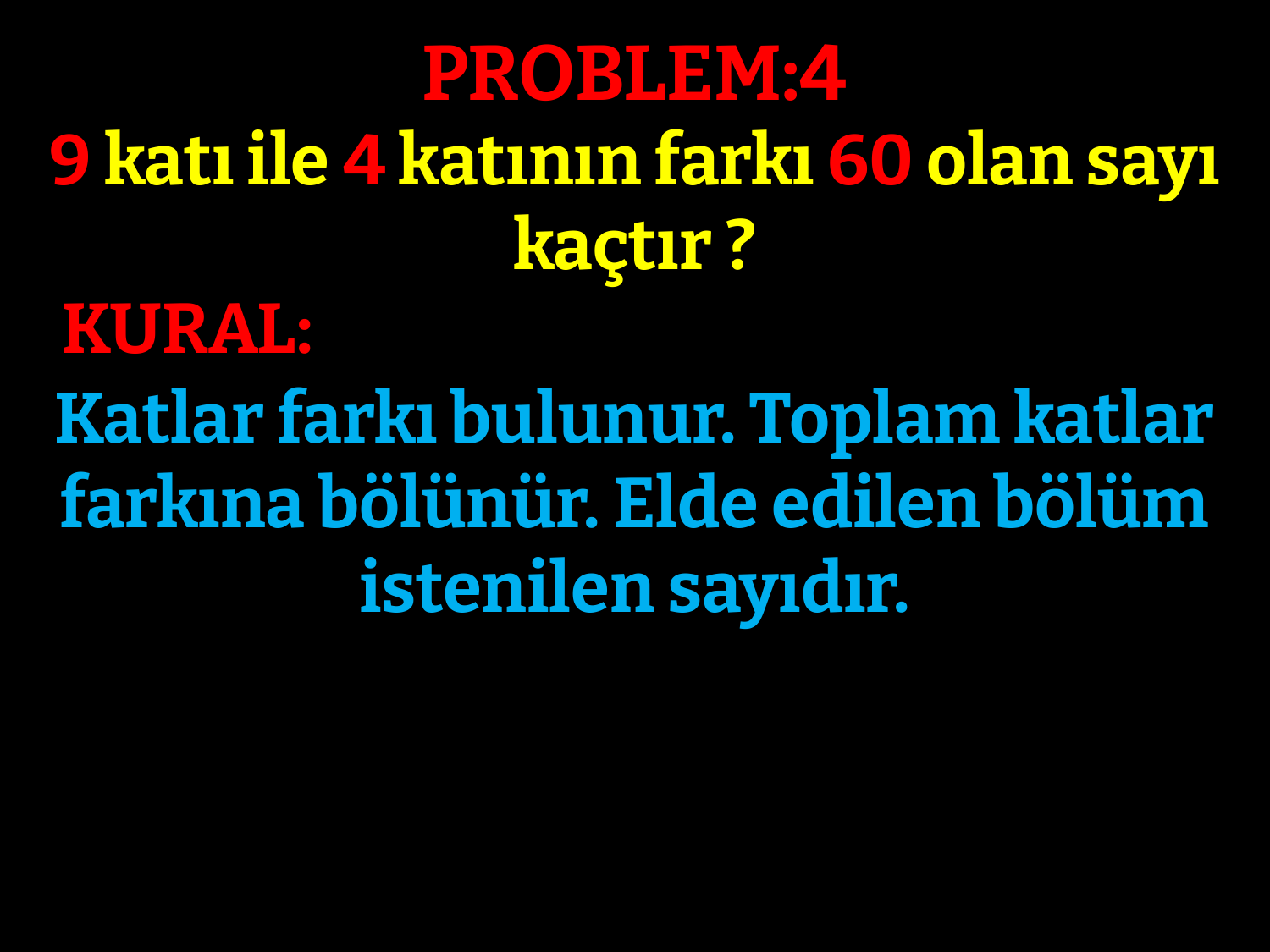

PROBLEM:4
9 katı ile 4 katının farkı 60 olan sayı kaçtır ?
KURAL:
#
Katlar farkı bulunur. Toplam katlar farkına bölünür. Elde edilen bölüm istenilen sayıdır.